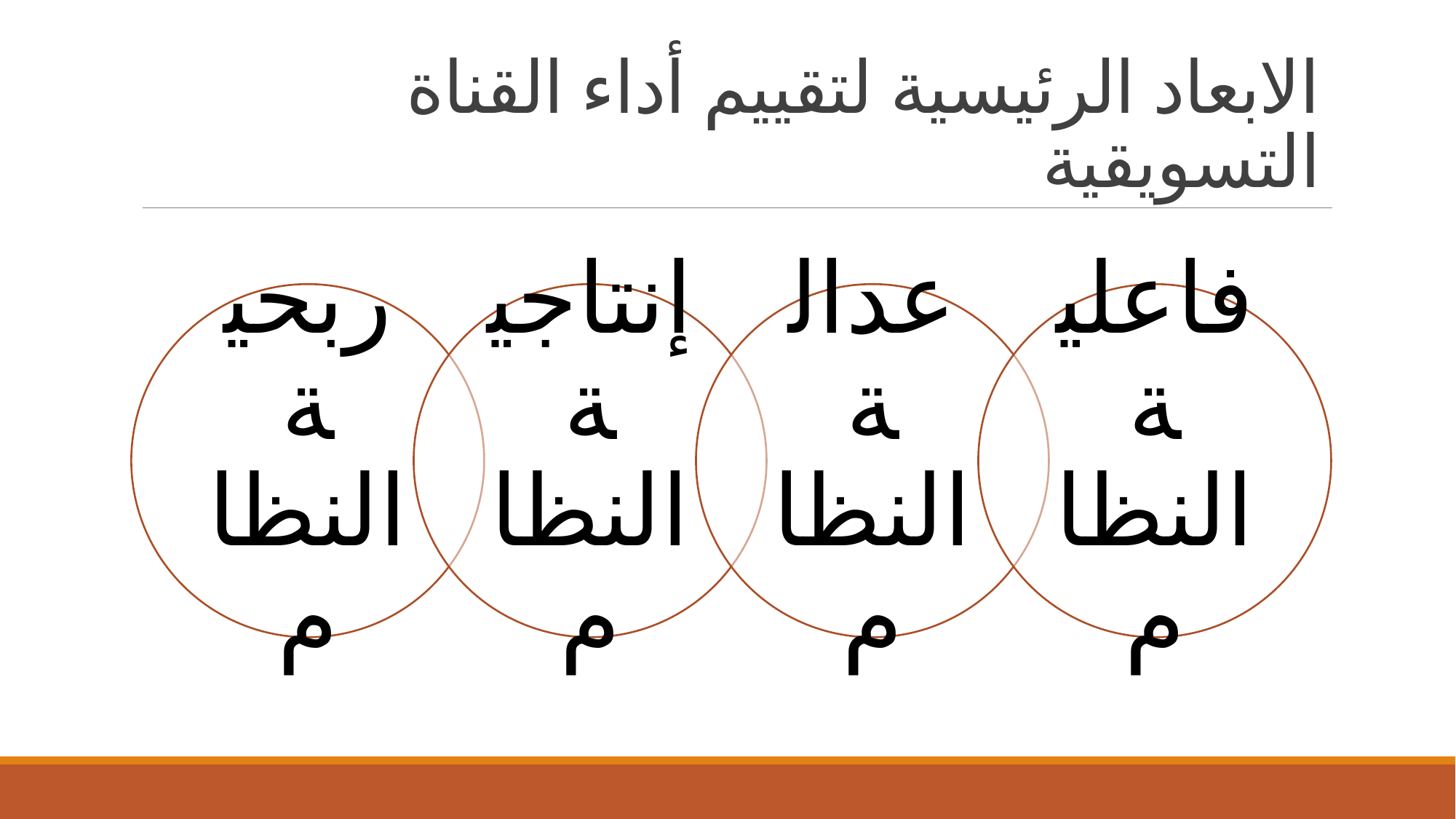

# الابعاد الرئيسية لتقييم أداء القناة التسويقية
ربحية النظام
إنتاجية النظام
عدالة النظام
فاعلية النظام